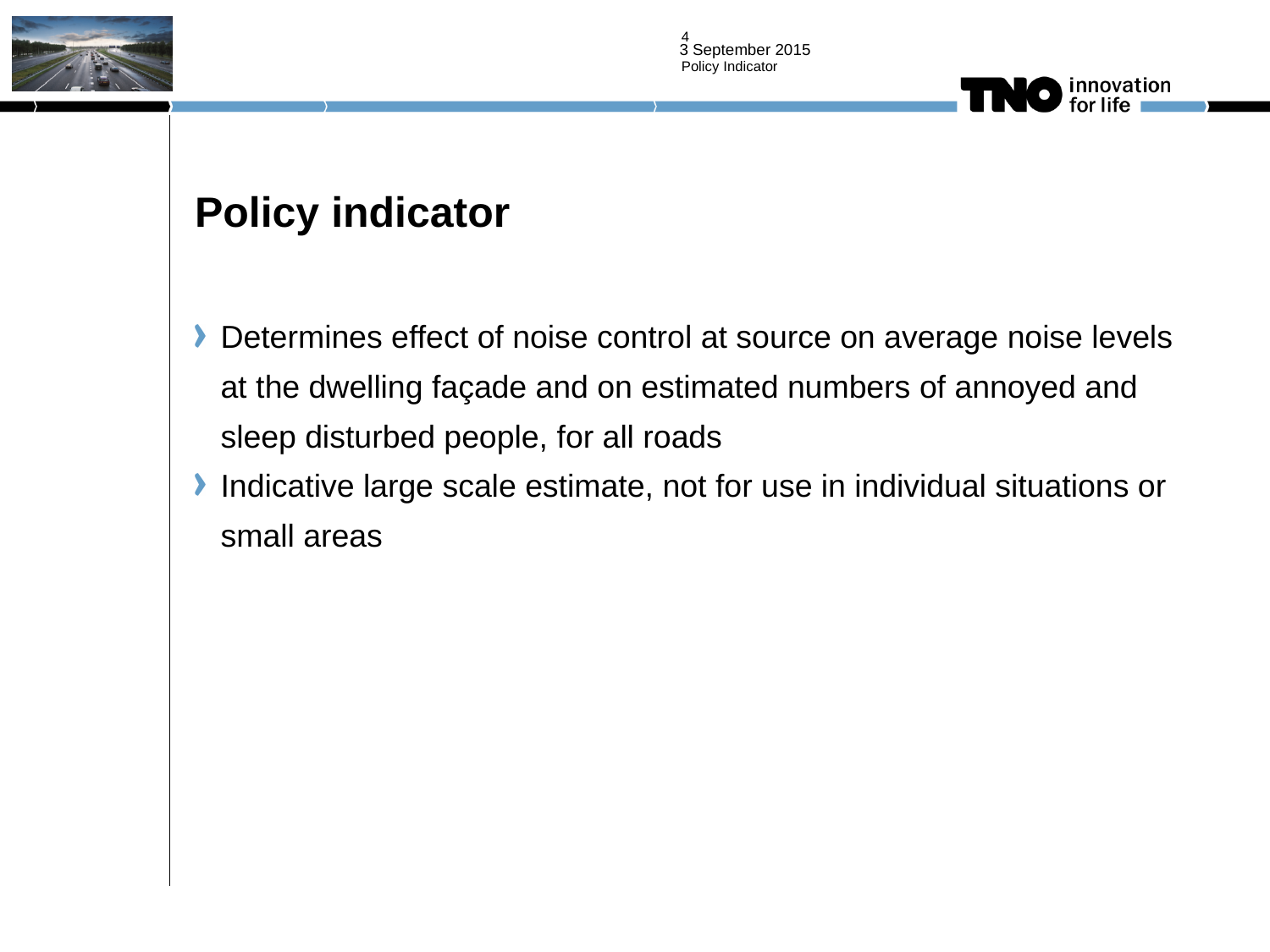

4
Policy Indicator
# Policy indicator
Determines effect of noise control at source on average noise levels at the dwelling façade and on estimated numbers of annoyed and sleep disturbed people, for all roads
Indicative large scale estimate, not for use in individual situations or small areas